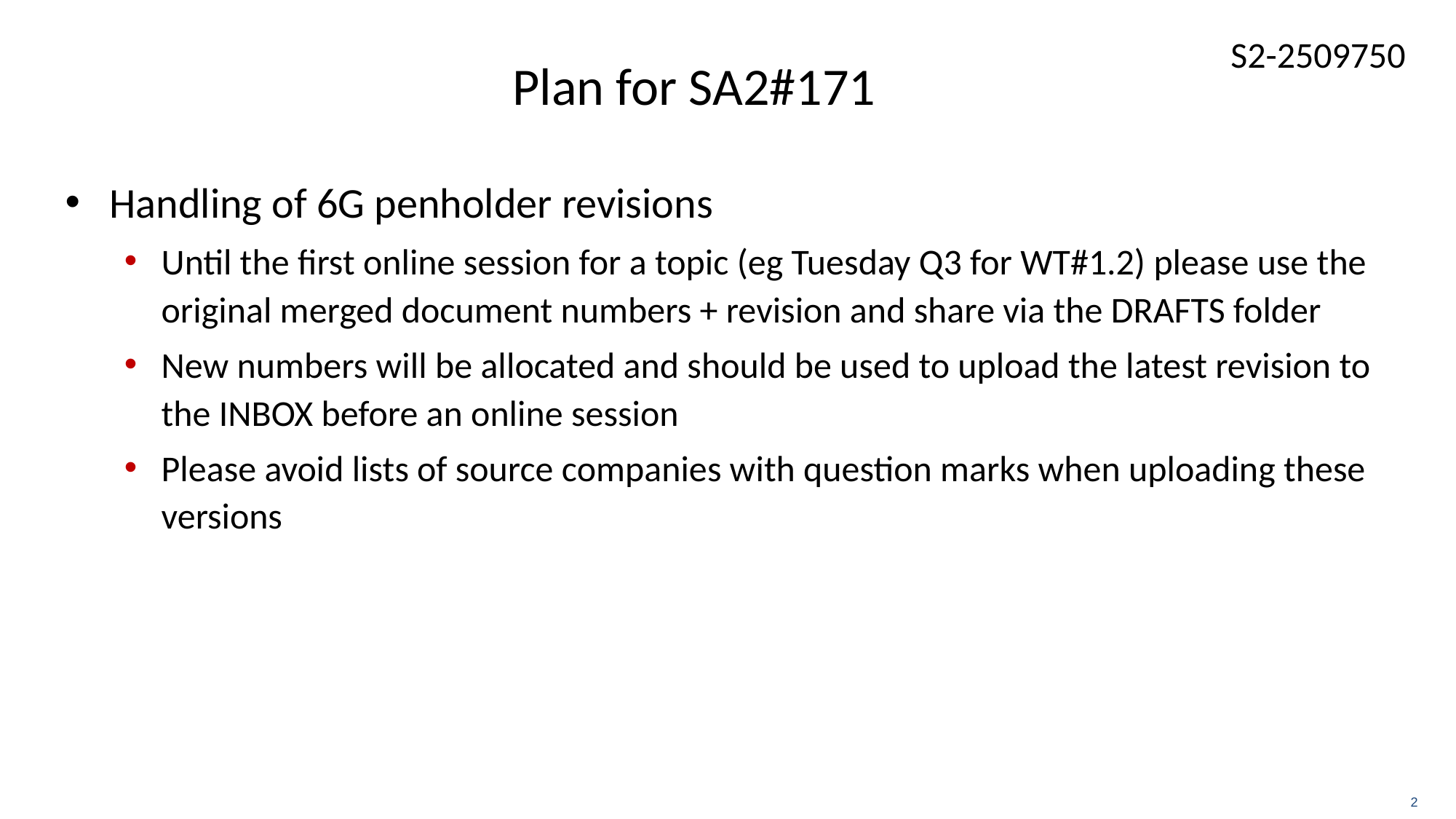

# Plan for SA2#171
Handling of 6G penholder revisions
Until the first online session for a topic (eg Tuesday Q3 for WT#1.2) please use the original merged document numbers + revision and share via the DRAFTS folder
New numbers will be allocated and should be used to upload the latest revision to the INBOX before an online session
Please avoid lists of source companies with question marks when uploading these versions